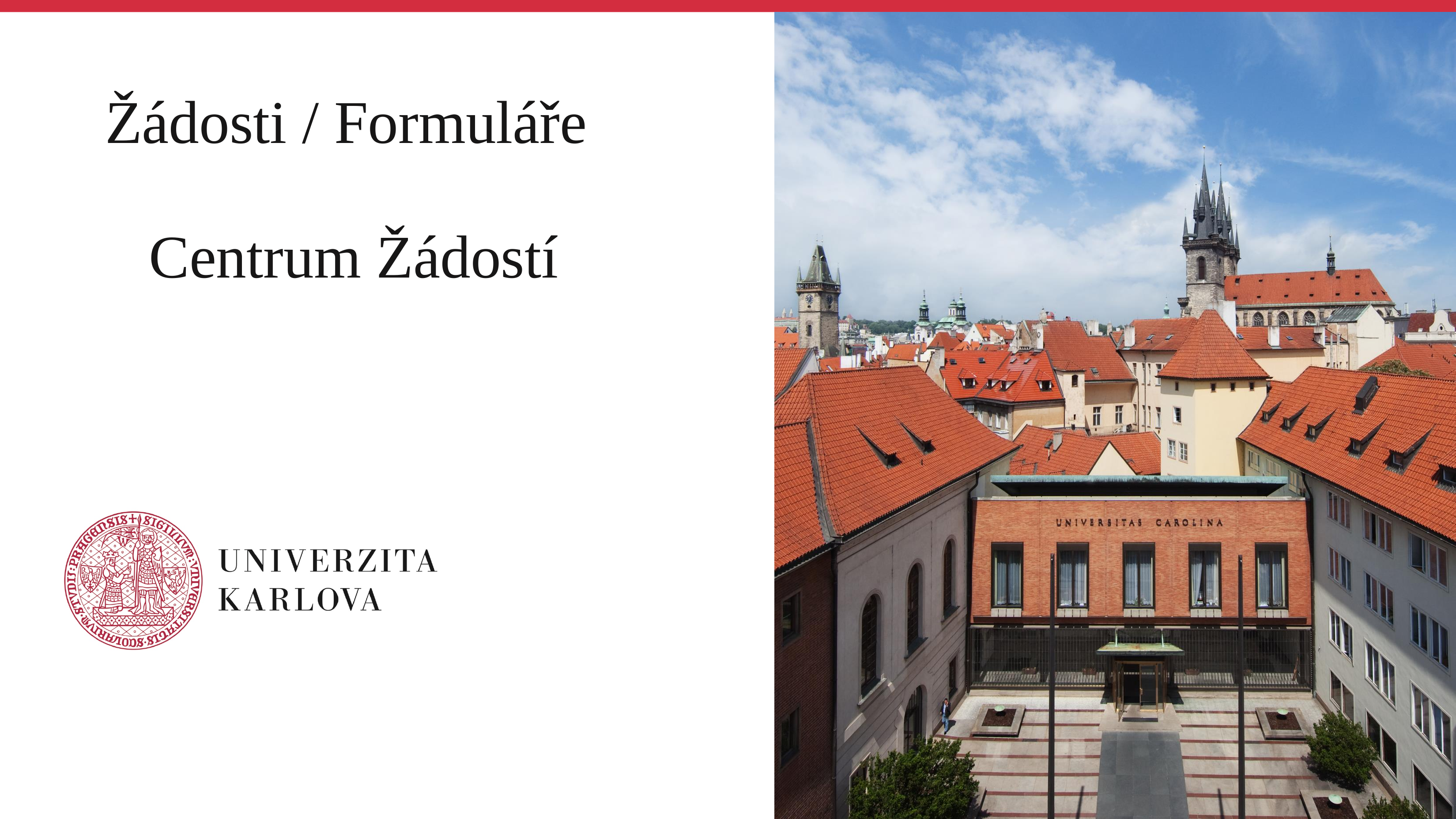

| Žádosti / Formuláře Centrum Žádostí |
| --- |